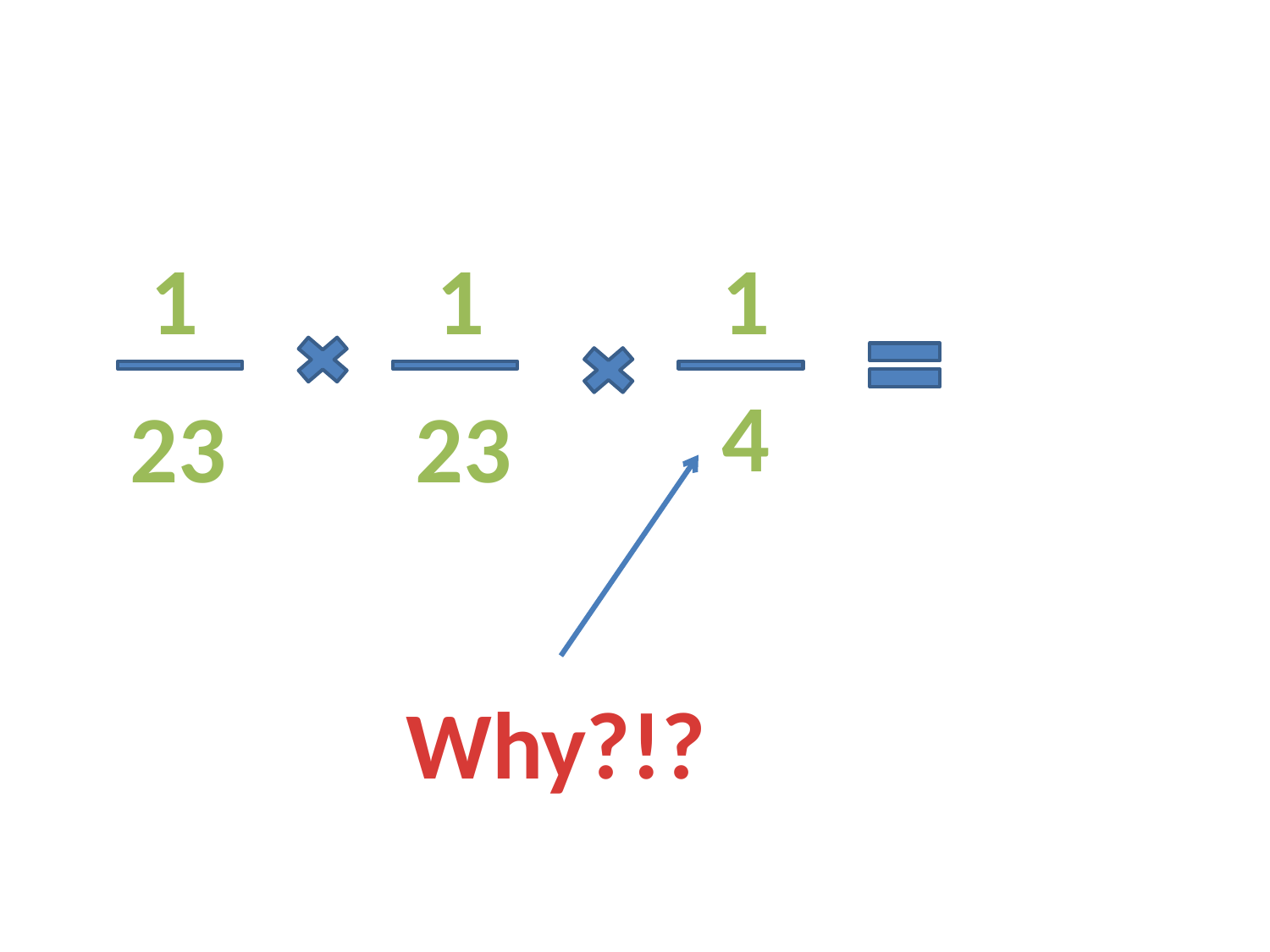

#
1
1
1

4
23
23
Why?!?